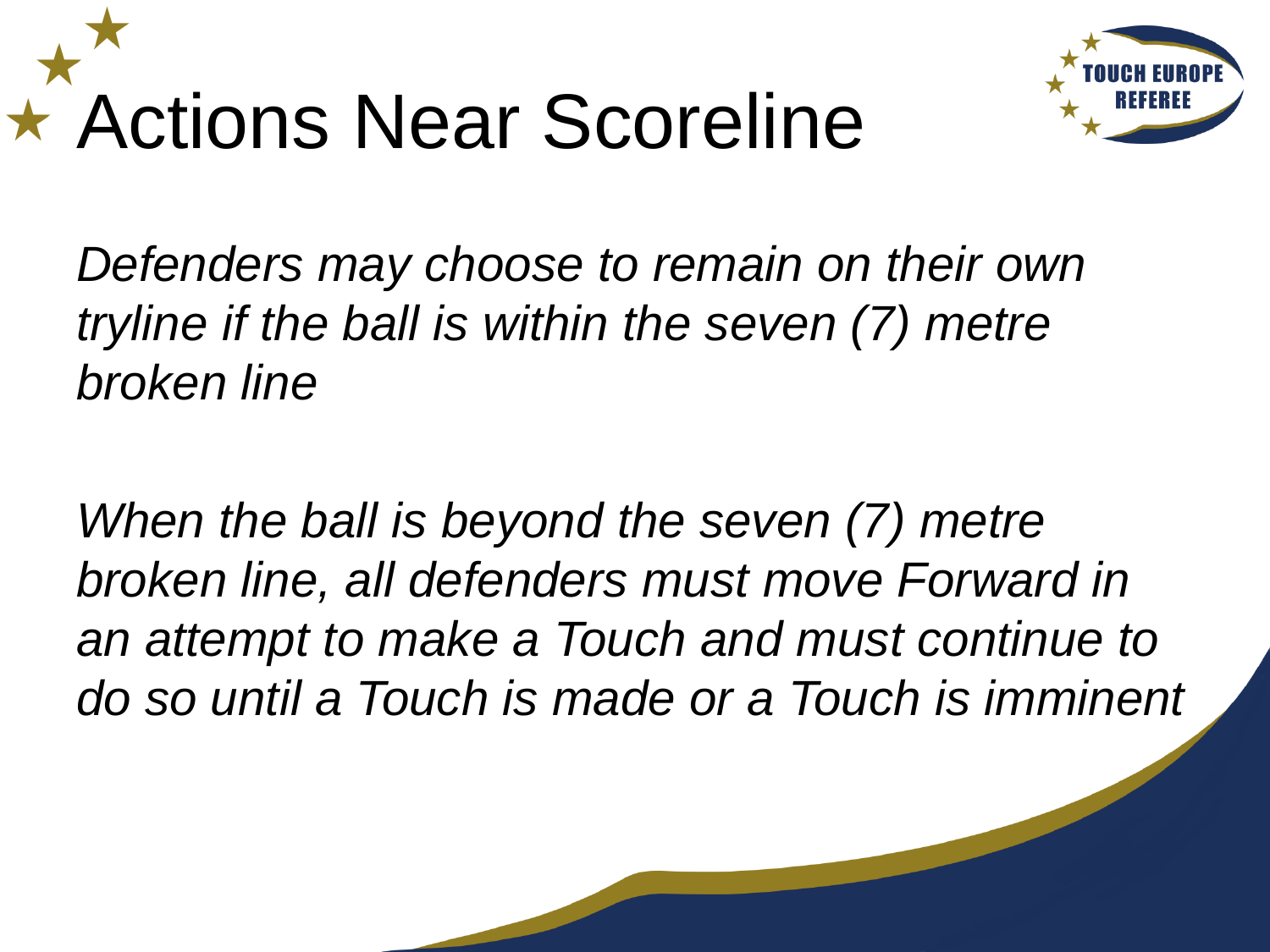

# Actions Near Scoreline
Defenders may choose to remain on their own tryline if the ball is within the seven (7) metre broken line

When the ball is beyond the seven (7) metre broken line, all defenders must move Forward in an attempt to make a Touch and must continue to do so until a Touch is made or a Touch is imminent